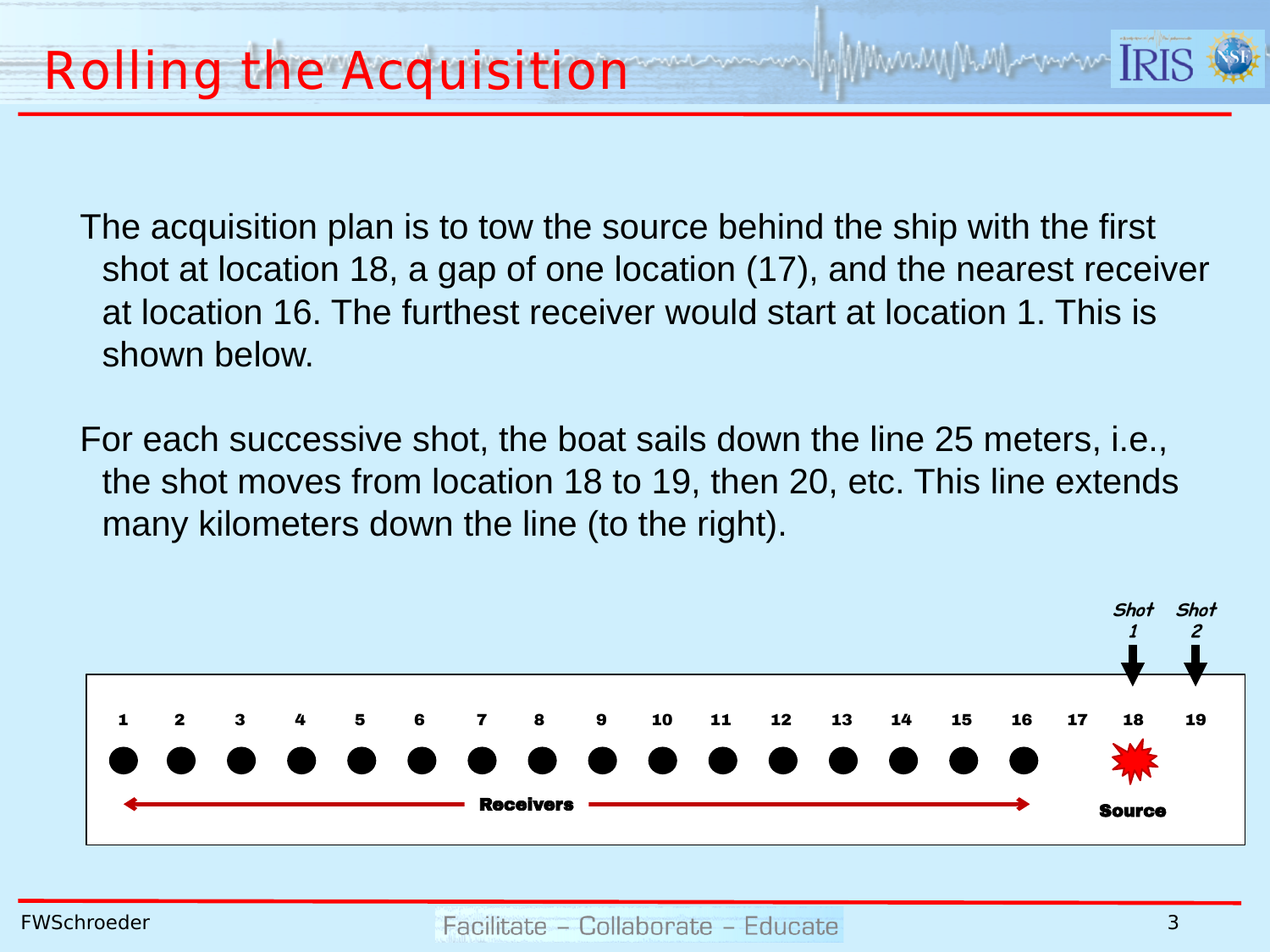

# Rolling the Acquisition

The acquisition plan is to tow the source behind the ship with the first shot at location 18, a gap of one location (17), and the nearest receiver at location 16. The furthest receiver would start at location 1. This is shown below.

For each successive shot, the boat sails down the line 25 meters, i.e., the shot moves from location 18 to 19, then 20, etc. This line extends many kilometers down the line (to the right).
Shot
1
Shot
2
19

1
2
3
4
5
6
7
8
9
10
11
12
13
14
15
16
17
18

Receivers
Source